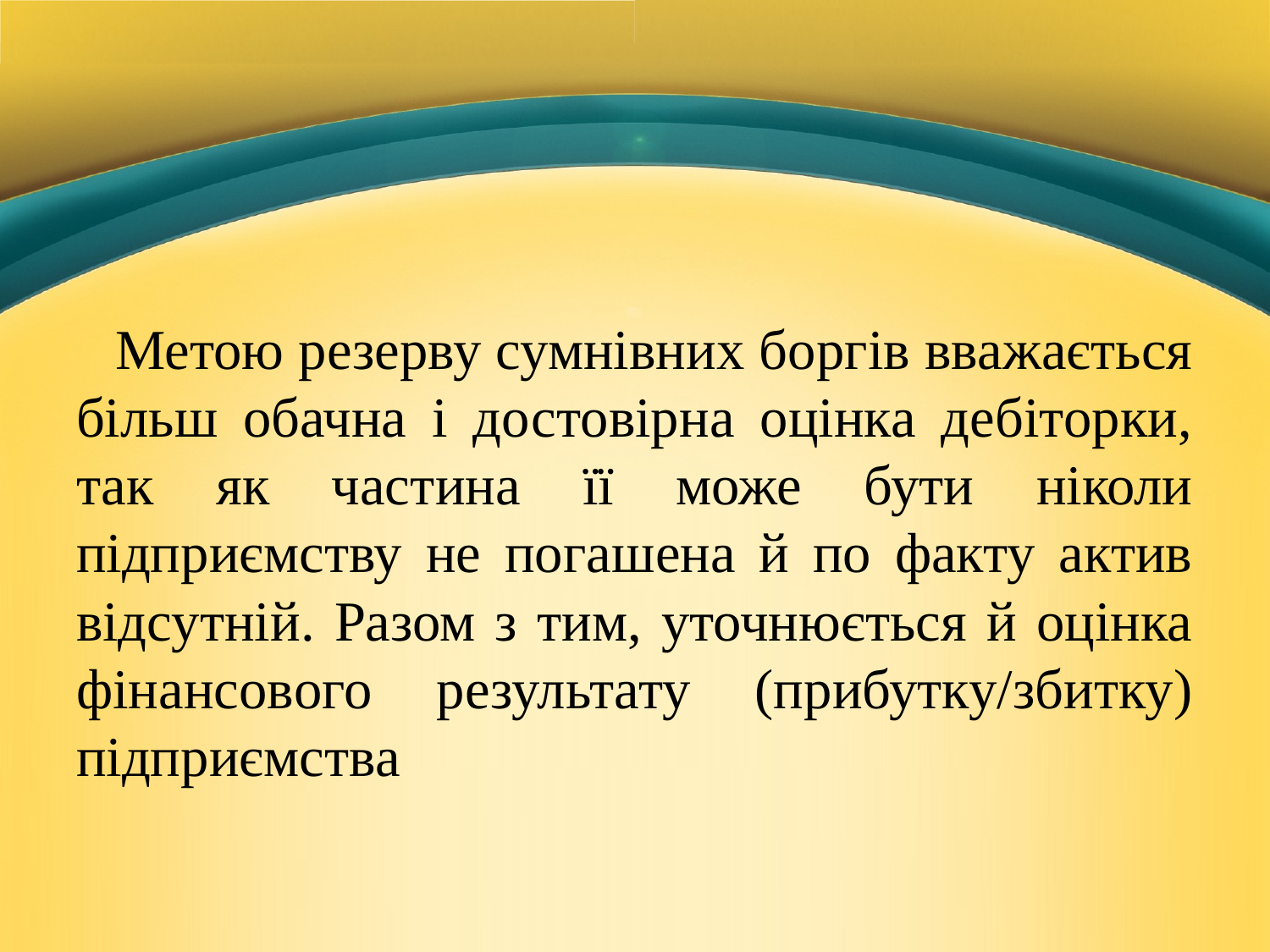

#
   Метою резерву сумнівних боргів вважається більш обачна і достовірна оцінка дебіторки, так як частина її може бути ніколи підприємству не погашена й по факту актив відсутній. Разом з тим, уточнюється й оцінка фінансового результату (прибутку/збитку) підприємства